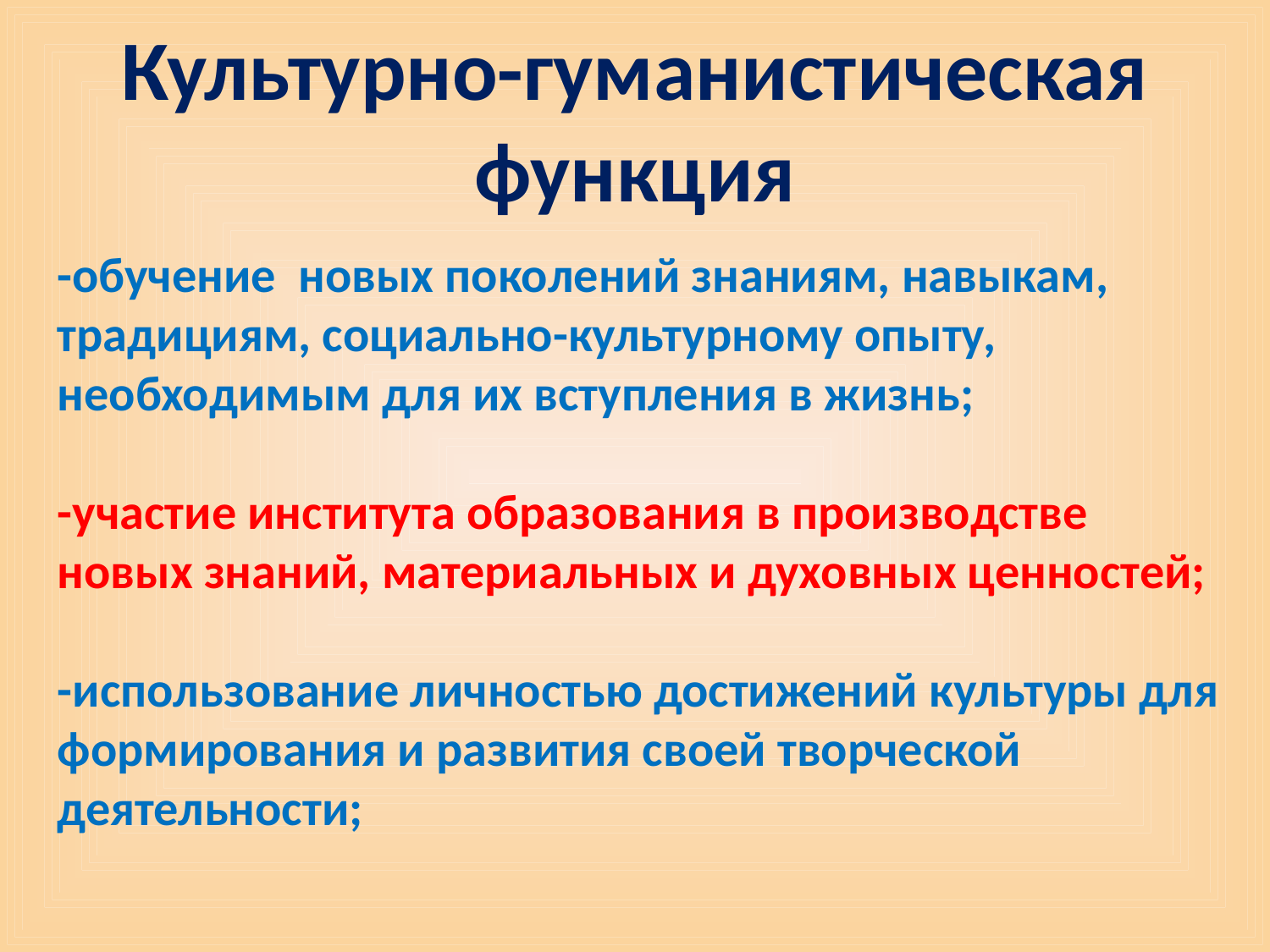

# Культурно-гуманистическая функция
-обучение  новых поколений знаниям, навыкам, традициям, социально-культурному опыту, необходимым для их вступления в жизнь;

-участие института образования в производстве новых знаний, материальных и духовных ценностей;

-использование личностью достижений культуры для формирования и развития своей творческой деятельности;